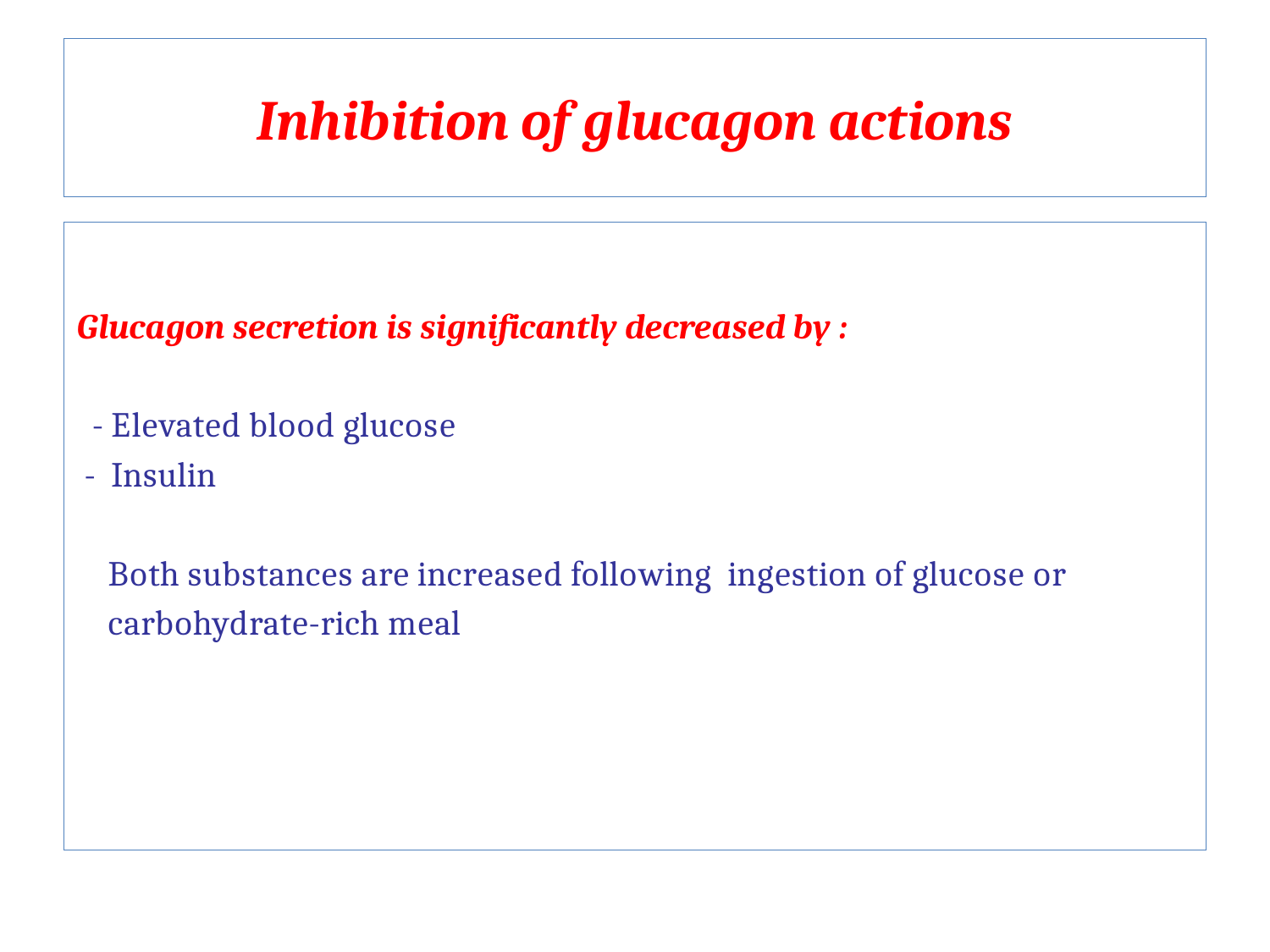

# Inhibition of glucagon actions

Glucagon secretion is significantly decreased by :

  - Elevated blood glucose
 -  Insulin

    Both substances are increased following  ingestion of glucose or
    carbohydrate-rich meal